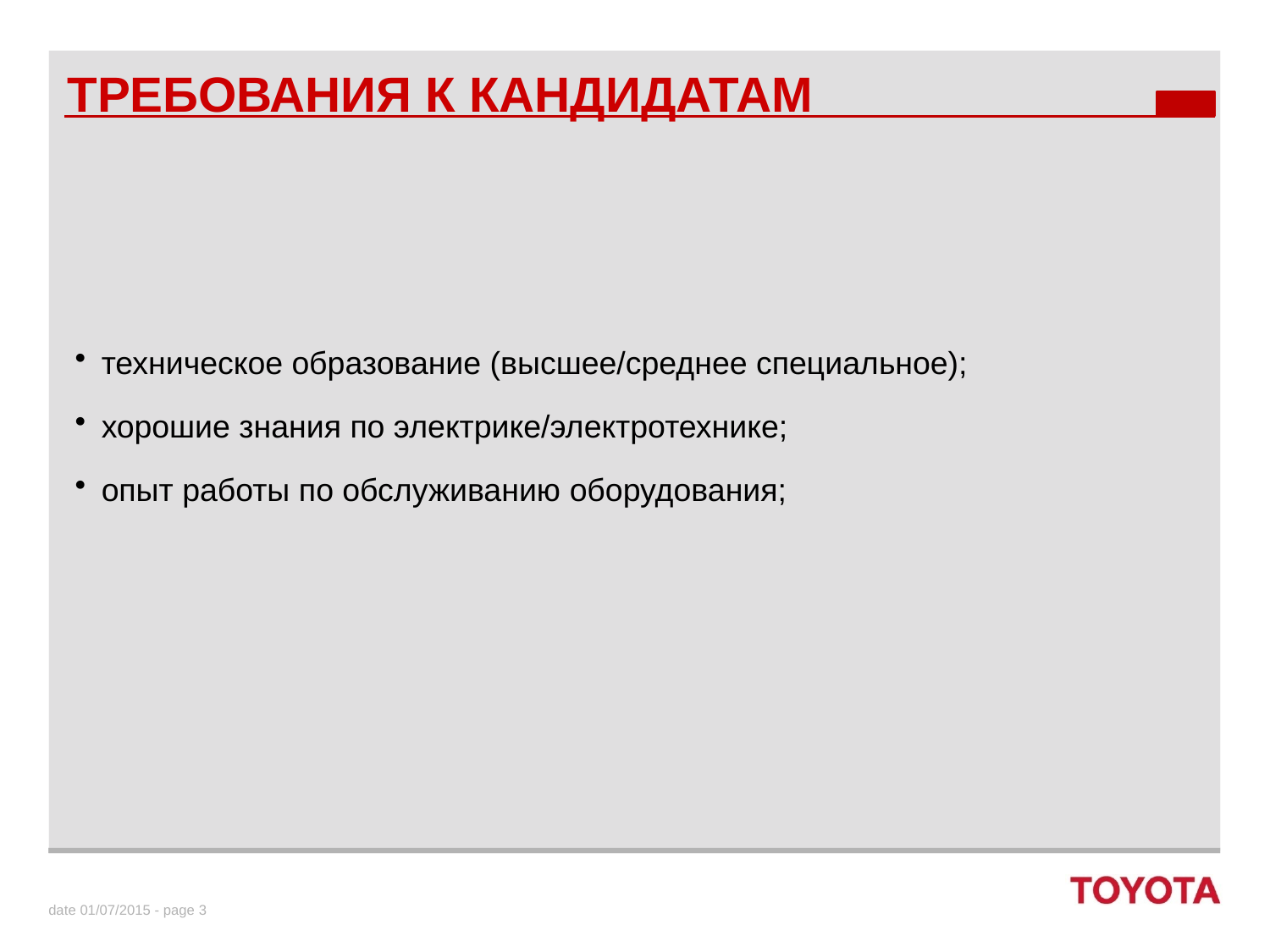

ТРЕБОВАНИЯ К КАНДИДАТАМ

техническое образование (высшее/среднее специальное);
хорошие знания по электрике/электротехнике;
опыт работы по обслуживанию оборудования;